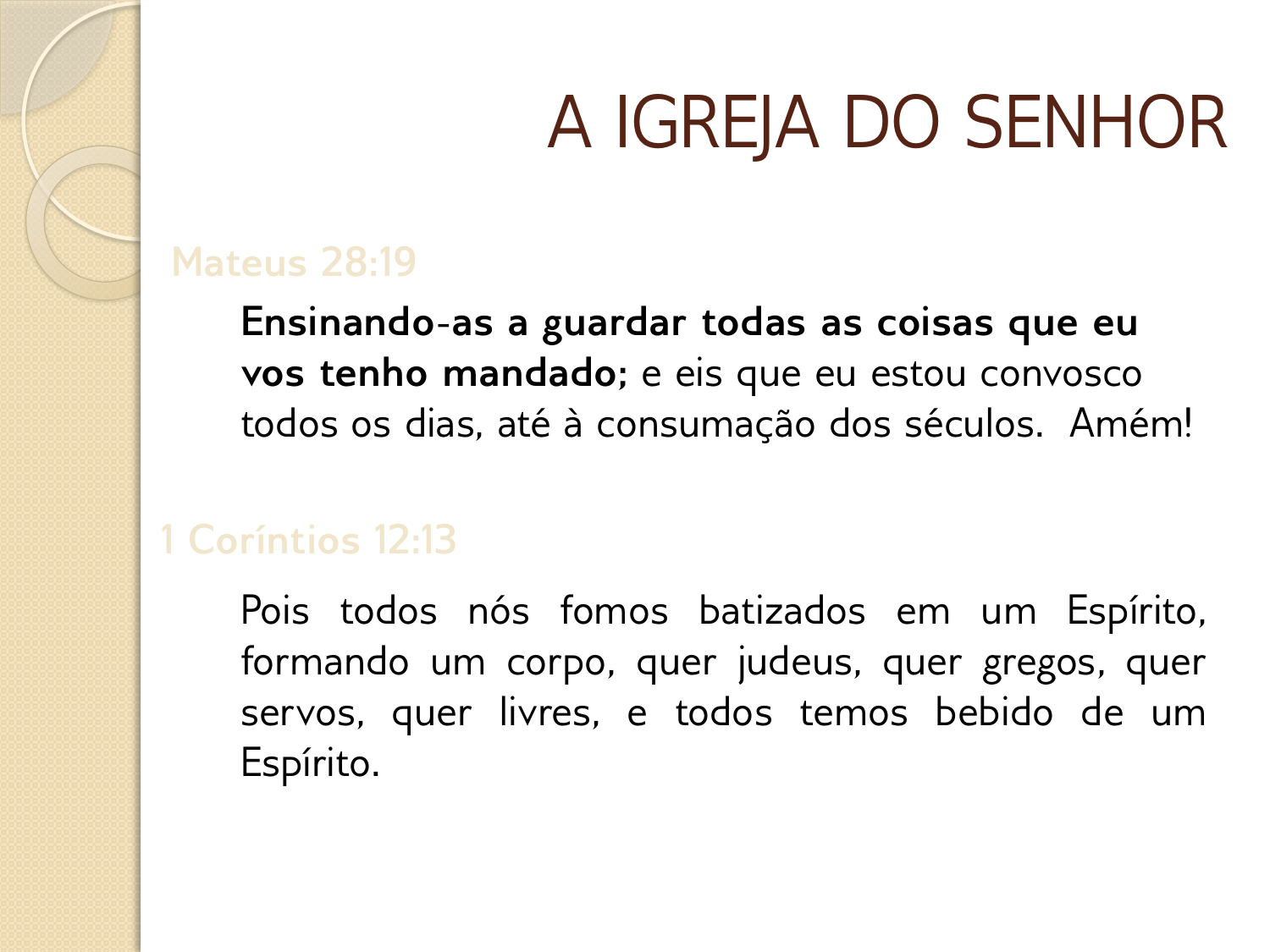

# A IGREJA DO SENHOR
Mateus 28:19
Ensinando-as a guardar todas as coisas que eu vos tenho mandado; e eis que eu estou convosco todos os dias, até à consumação dos séculos.  Amém!
1 Coríntios 12:13
Pois todos nós fomos batizados em um Espírito, formando um corpo, quer judeus, quer gregos, quer servos, quer livres, e todos temos bebido de um Espírito.